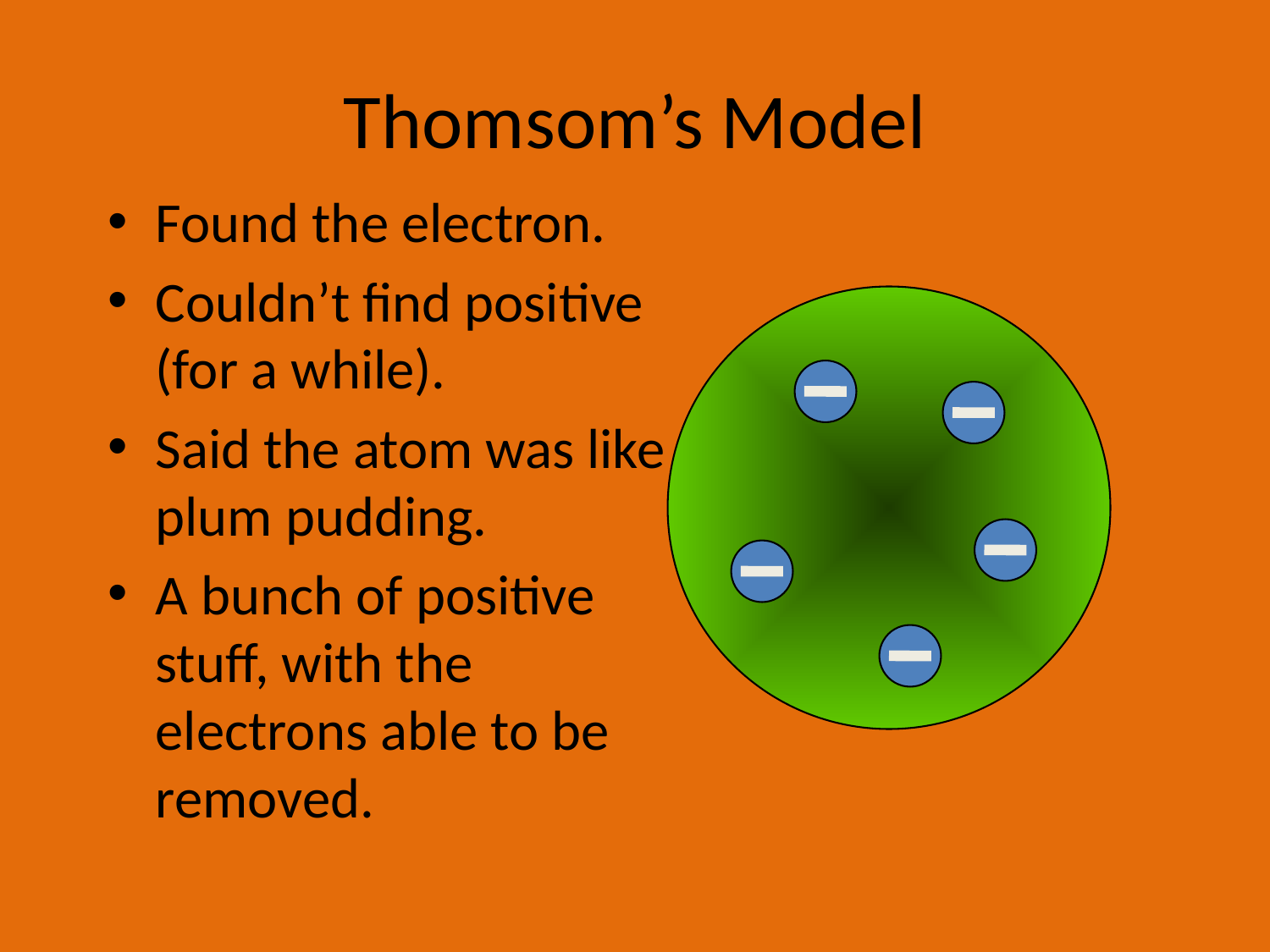

# Thomsom’s Model
Found the electron.
Couldn’t find positive (for a while).
Said the atom was like plum pudding.
A bunch of positive stuff, with the electrons able to be removed.